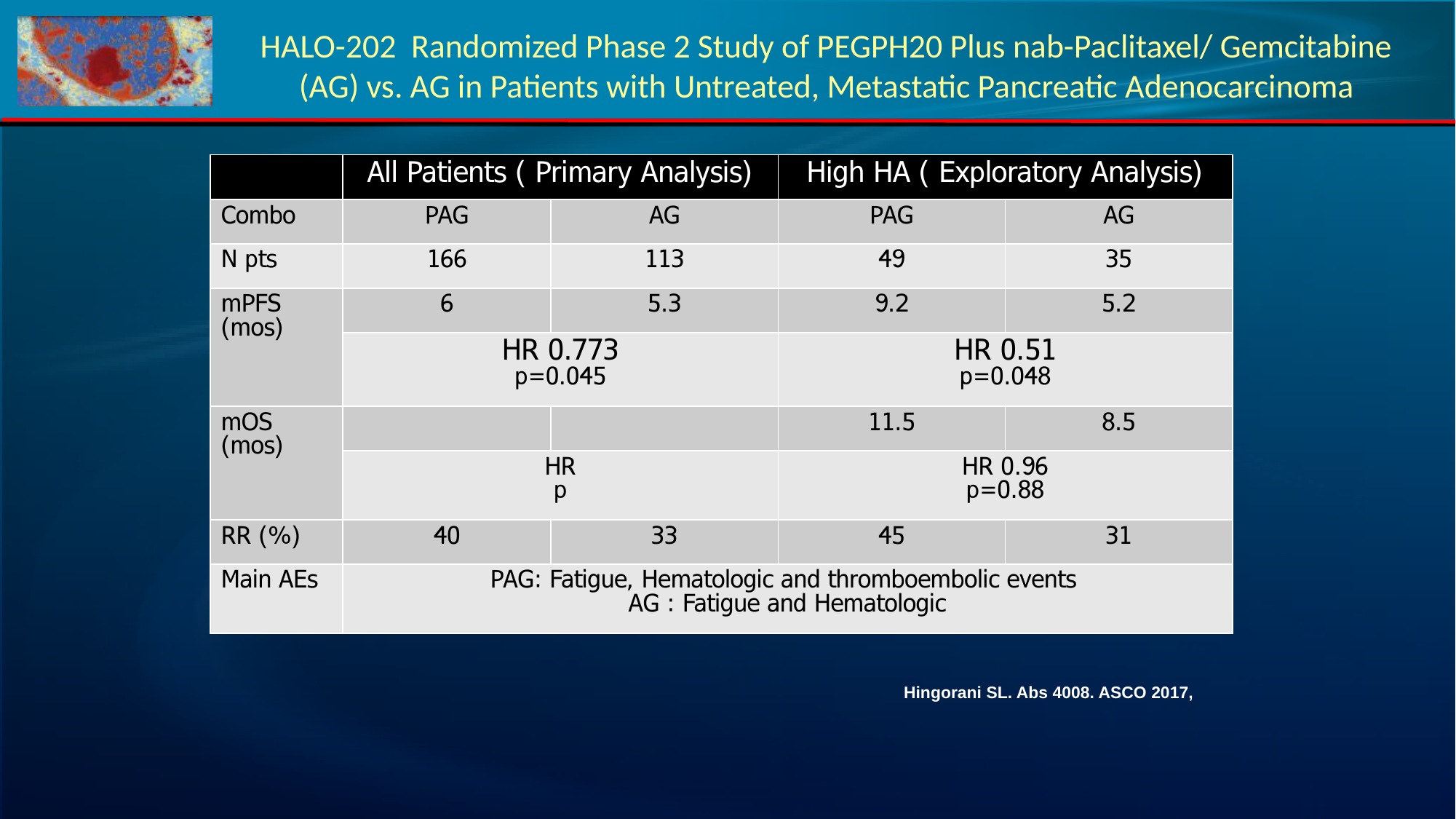

HALO-202  Randomized Phase 2 Study of PEGPH20 Plus nab-Paclitaxel/ Gemcitabine (AG) vs. AG in Patients with Untreated, Metastatic Pancreatic Adenocarcinoma
|  | All Patients ( Primary Analysis) |  | High HA ( Exploratory Analysis) |  |
| --- | --- | --- | --- | --- |
| Combo | PAG | AG | PAG | AG |
| N pts | 166 | 113 | 49 | 35 |
| mPFS (mos) | 6 | 5.3 | 9.2 | 5.2 |
|  | HR 0.773 p=0.045 |  | HR 0.51 p=0.048 |  |
| mOS (mos) |  |  | 11.5 | 8.5 |
|  | HR p |  | HR 0.96 p=0.88 |  |
| RR (%) | 40 | 33 | 45 | 31 |
| Main AEs | PAG: Fatigue, Hematologic and thromboembolic events AG : Fatigue and Hematologic |  |  |  |
Hingorani SL. Abs 4008. ASCO 2017,